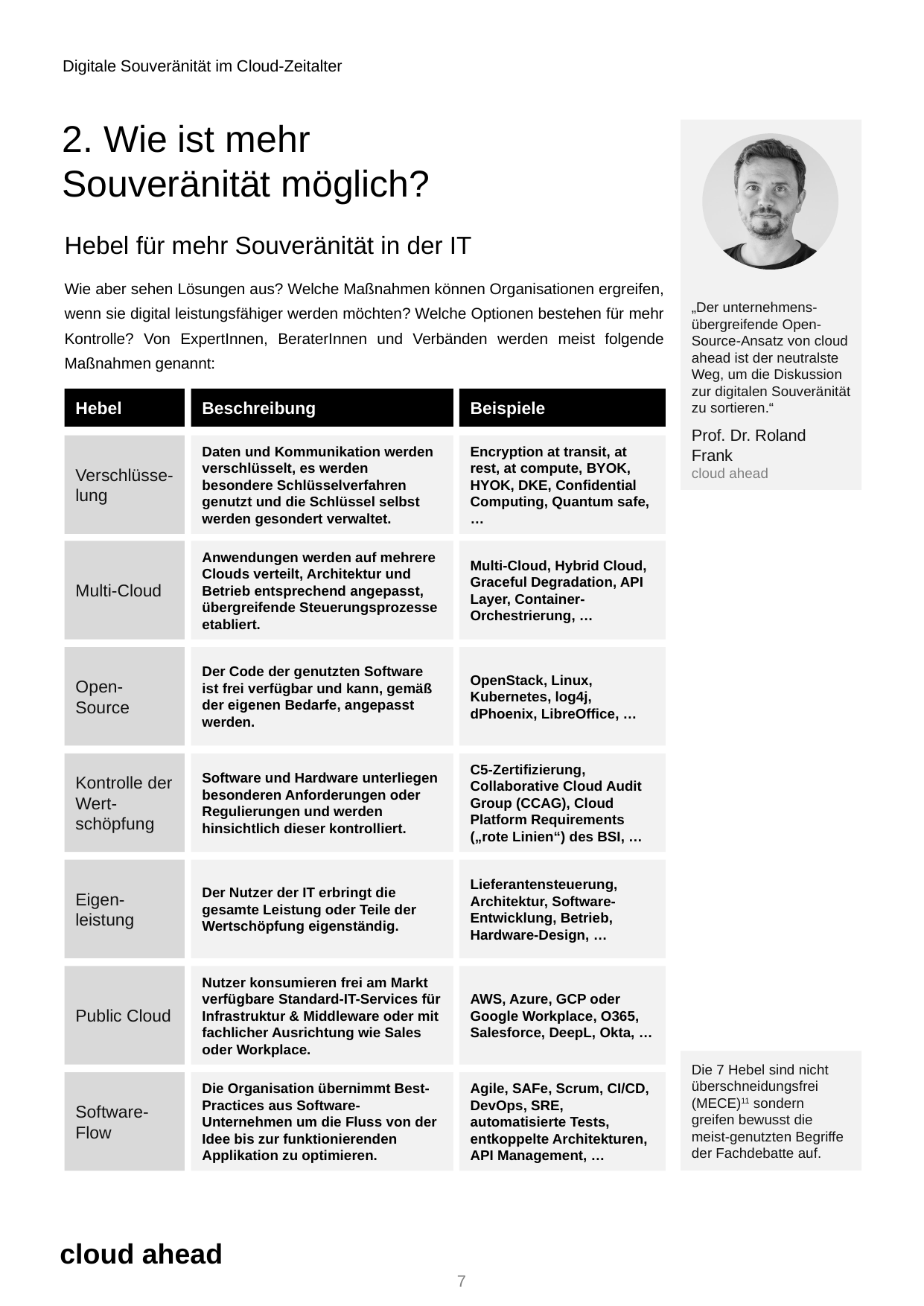

2. Wie ist mehr
Souveränität möglich?
„Der unternehmens-übergreifende Open-Source-Ansatz von cloud ahead ist der neutralste Weg, um die Diskussion zur digitalen Souveränität zu sortieren.“
Prof. Dr. Roland Frank
cloud ahead

Hebel für mehr Souveränität in der IT
Wie aber sehen Lösungen aus? Welche Maßnahmen können Organisationen ergreifen, wenn sie digital leistungsfähiger werden möchten? Welche Optionen bestehen für mehr Kontrolle? Von ExpertInnen, BeraterInnen und Verbänden werden meist folgende Maßnahmen genannt:
Hebel
Beschreibung
Beispiele
Verschlüsse-lung
Daten und Kommunikation werden verschlüsselt, es werden besondere Schlüsselverfahren genutzt und die Schlüssel selbst werden gesondert verwaltet.
Encryption at transit, at rest, at compute, BYOK, HYOK, DKE, Confidential Computing, Quantum safe, …
Multi-Cloud
Anwendungen werden auf mehrere Clouds verteilt, Architektur und Betrieb entsprechend angepasst, übergreifende Steuerungsprozesse etabliert.
Multi-Cloud, Hybrid Cloud, Graceful Degradation, API Layer, Container-Orchestrierung, …
Open- Source
Der Code der genutzten Software ist frei verfügbar und kann, gemäß der eigenen Bedarfe, angepasst werden.
OpenStack, Linux, Kubernetes, log4j, dPhoenix, LibreOffice, …
Kontrolle der Wert-schöpfung
Software und Hardware unterliegen besonderen Anforderungen oder Regulierungen und werden hinsichtlich dieser kontrolliert.
C5-Zertifizierung, Collaborative Cloud Audit Group (CCAG), Cloud Platform Requirements („rote Linien“) des BSI, …
Eigen-leistung
Der Nutzer der IT erbringt die gesamte Leistung oder Teile der Wertschöpfung eigenständig.
Lieferantensteuerung, Architektur, Software-Entwicklung, Betrieb, Hardware-Design, …
Public Cloud
Nutzer konsumieren frei am Markt verfügbare Standard-IT-Services für Infrastruktur & Middleware oder mit fachlicher Ausrichtung wie Sales oder Workplace.
AWS, Azure, GCP oder Google Workplace, O365, Salesforce, DeepL, Okta, …
Software-Flow
Die Organisation übernimmt Best-Practices aus Software-Unternehmen um die Fluss von der Idee bis zur funktionierenden Applikation zu optimieren.
Agile, SAFe, Scrum, CI/CD, DevOps, SRE,  automatisierte Tests, entkoppelte Architekturen, API Management, …
Die 7 Hebel sind nicht überschneidungsfrei (MECE)11 sondern greifen bewusst die meist-genutzten Begriffe der Fachdebatte auf.
7